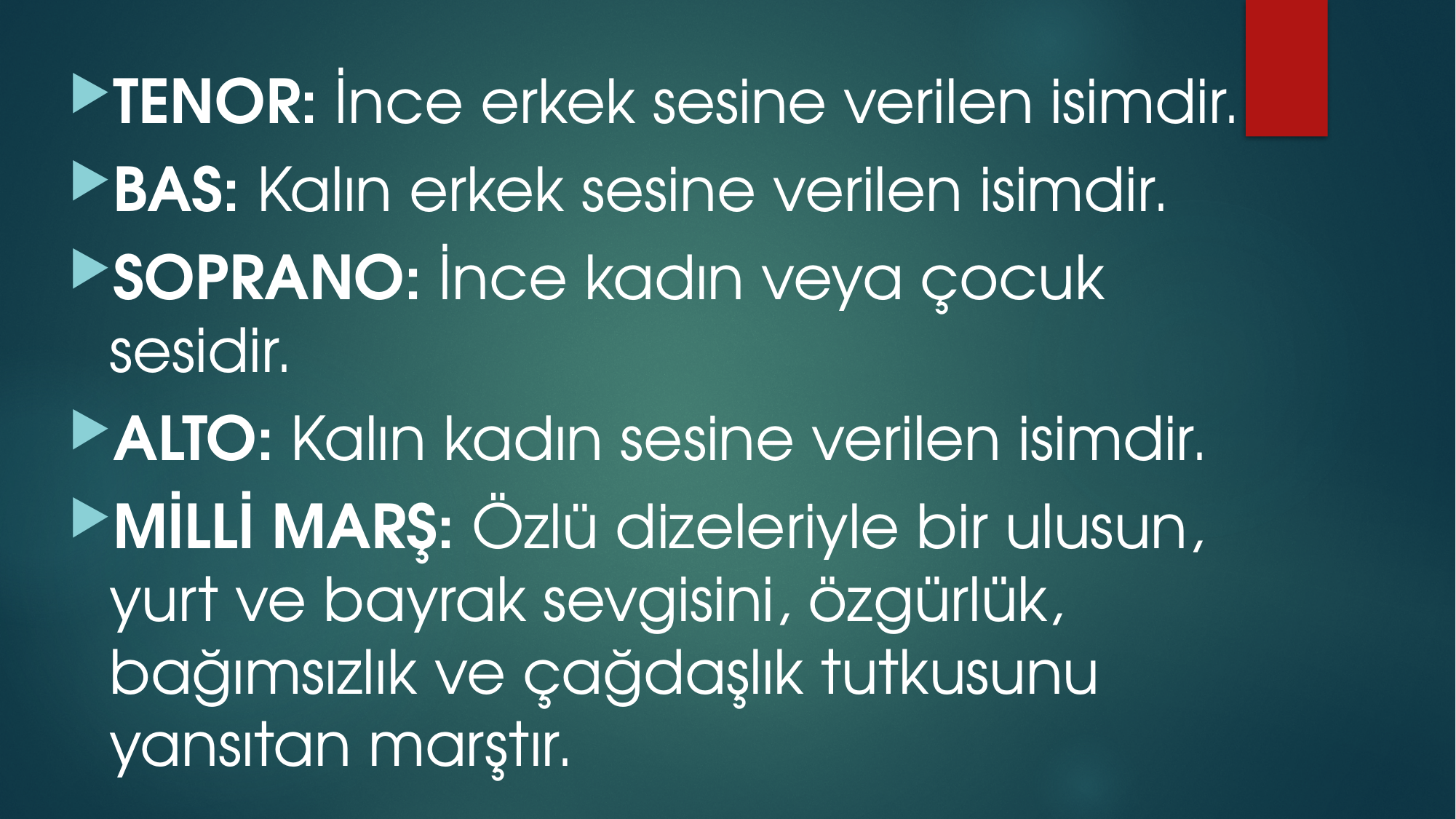

TENOR: İnce erkek sesine verilen isimdir.
BAS: Kalın erkek sesine verilen isimdir.
SOPRANO: İnce kadın veya çocuk sesidir.
ALTO: Kalın kadın sesine verilen isimdir.
MİLLİ MARŞ: Özlü dizeleriyle bir ulusun, yurt ve bayrak sevgisini, özgürlük, bağımsızlık ve çağdaşlık tutkusunu yansıtan marştır.